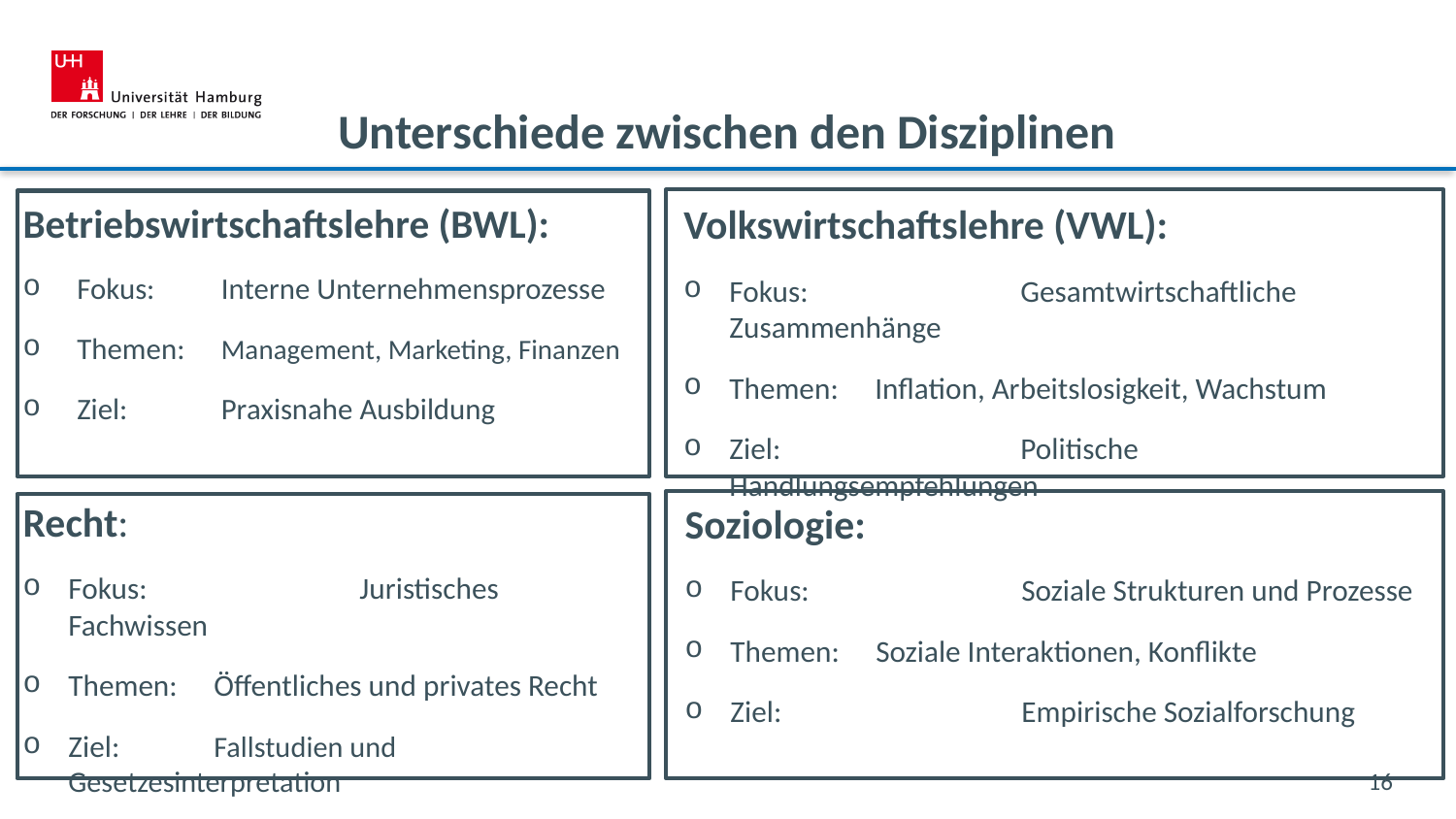

# Unterschiede zwischen den Disziplinen

Betriebswirtschaftslehre (BWL):
Fokus: 		Interne Unternehmensprozesse
Themen: 	Management, Marketing, Finanzen
Ziel: 		Praxisnahe Ausbildung

Volkswirtschaftslehre (VWL):
Fokus: 		Gesamtwirtschaftliche Zusammenhänge
Themen: 	Inflation, Arbeitslosigkeit, Wachstum
Ziel: 		Politische Handlungsempfehlungen
Recht:
Fokus: 		Juristisches Fachwissen
Themen: 	Öffentliches und privates Recht
Ziel: 	Fallstudien und Gesetzesinterpretation

Soziologie:
Fokus: 		Soziale Strukturen und Prozesse
Themen: 	Soziale Interaktionen, Konflikte
Ziel: 		Empirische Sozialforschung

16